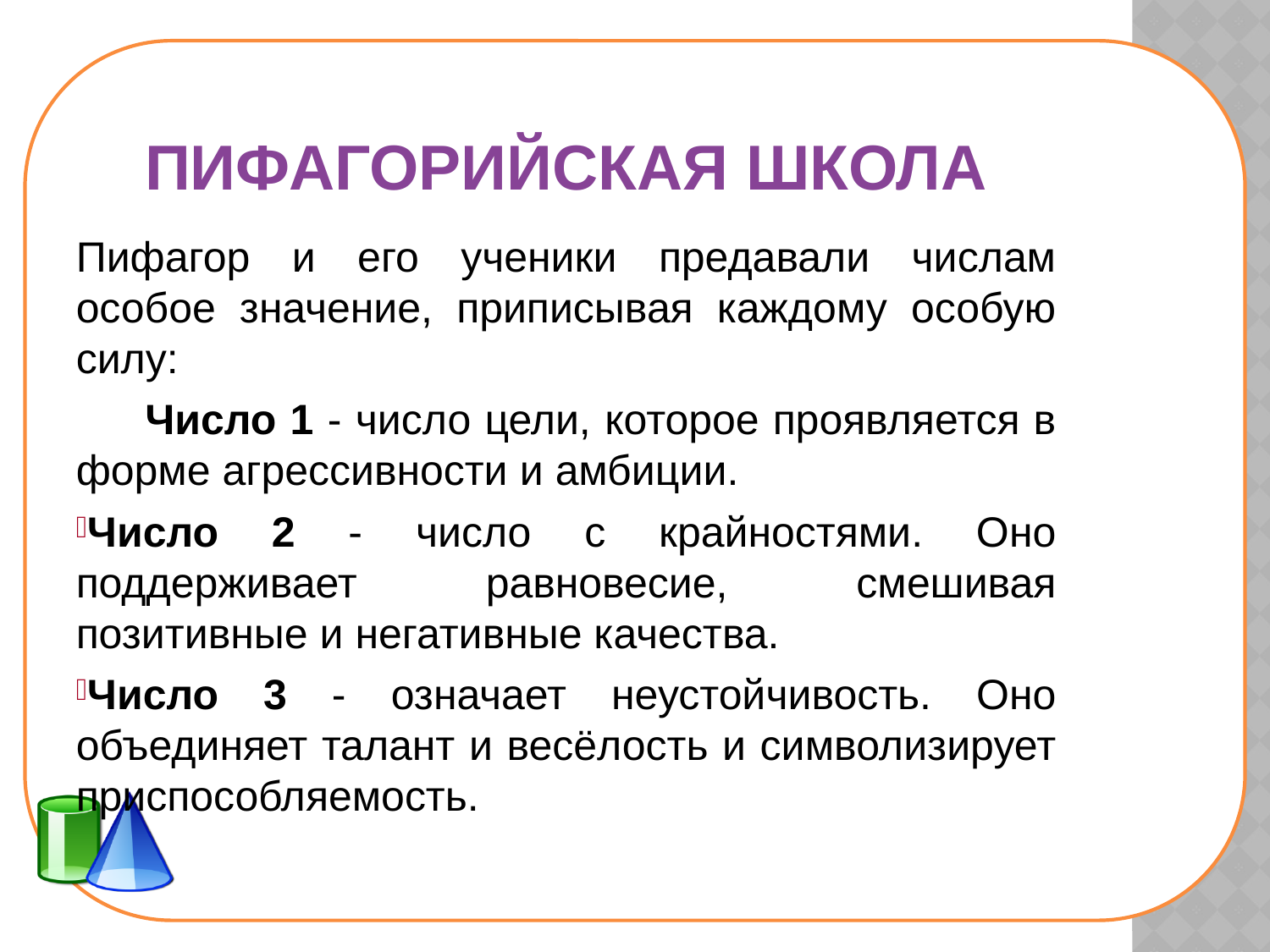

# Пифагорийская школа
Пифагор и его ученики предавали числам особое значение, приписывая каждому особую силу:
     Число 1 - число цели, которое проявляется в форме агрессивности и амбиции.
Число 2 - число с крайностями. Оно поддерживает равновесие, смешивая позитивные и негативные качества.
Число 3 - означает неустойчивость. Оно объединяет талант и весёлость и символизирует приспособляемость.